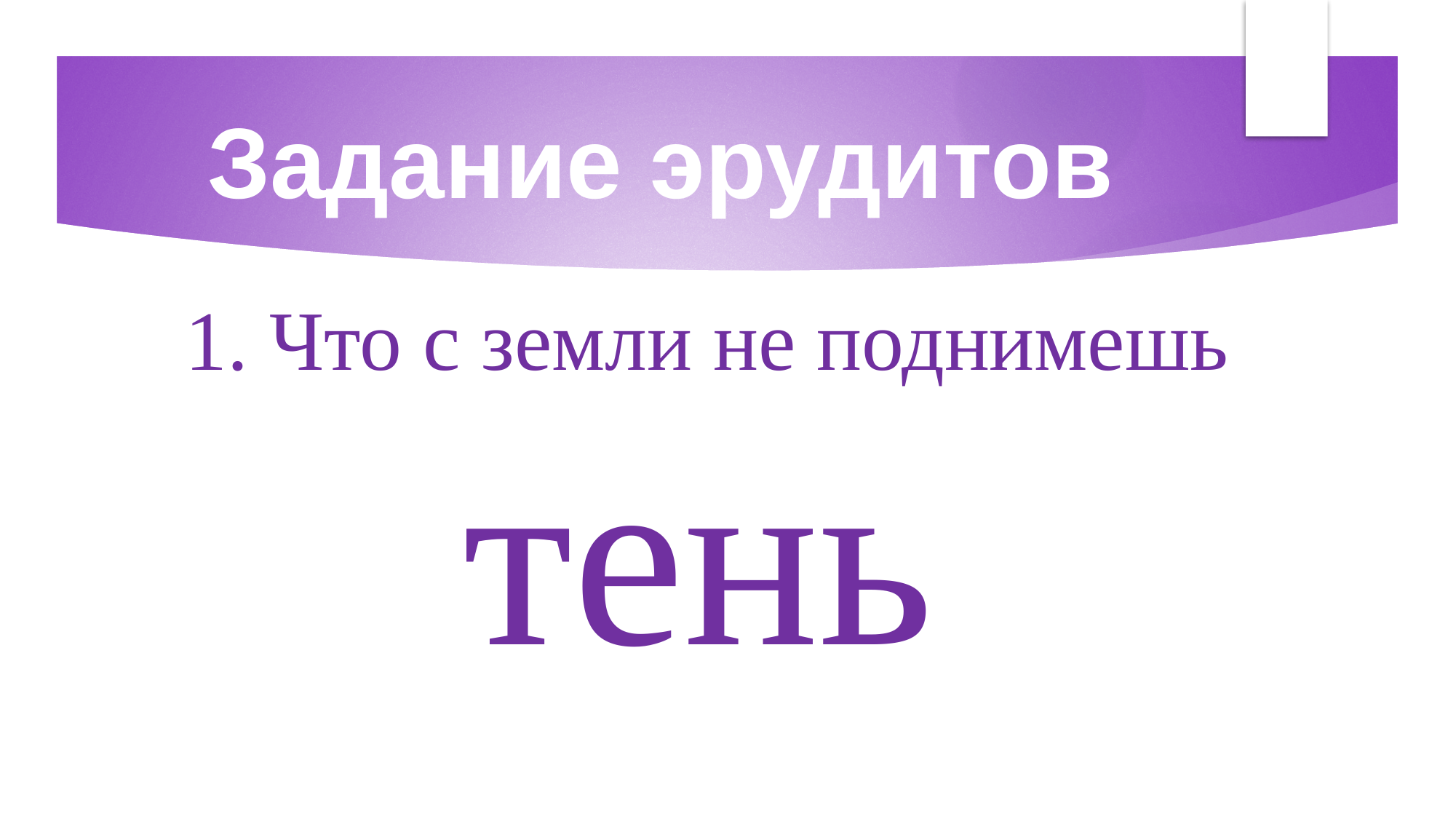

# Задание эрудитов
1. Что с земли не поднимешь

тень